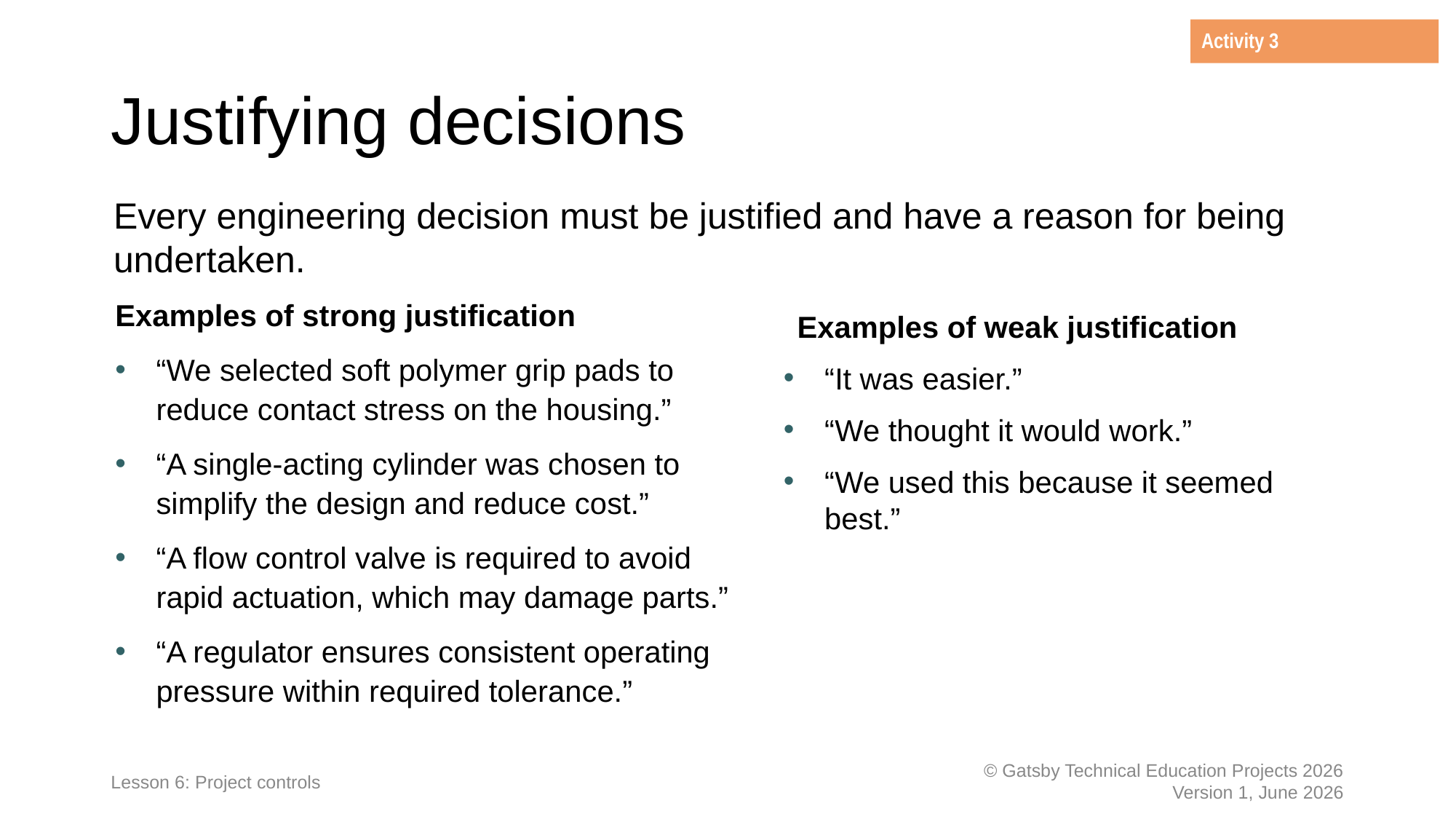

Activity 3
# Justifying decisions
Every engineering decision must be justified and have a reason for being undertaken.
Examples of strong justification
“We selected soft polymer grip pads to reduce contact stress on the housing.”
“A single-acting cylinder was chosen to simplify the design and reduce cost.”
“A flow control valve is required to avoid rapid actuation, which may damage parts.”
“A regulator ensures consistent operating pressure within required tolerance.”

Examples of weak justification
“It was easier.”
“We thought it would work.”
“We used this because it seemed best.”
Lesson 6: Project controls